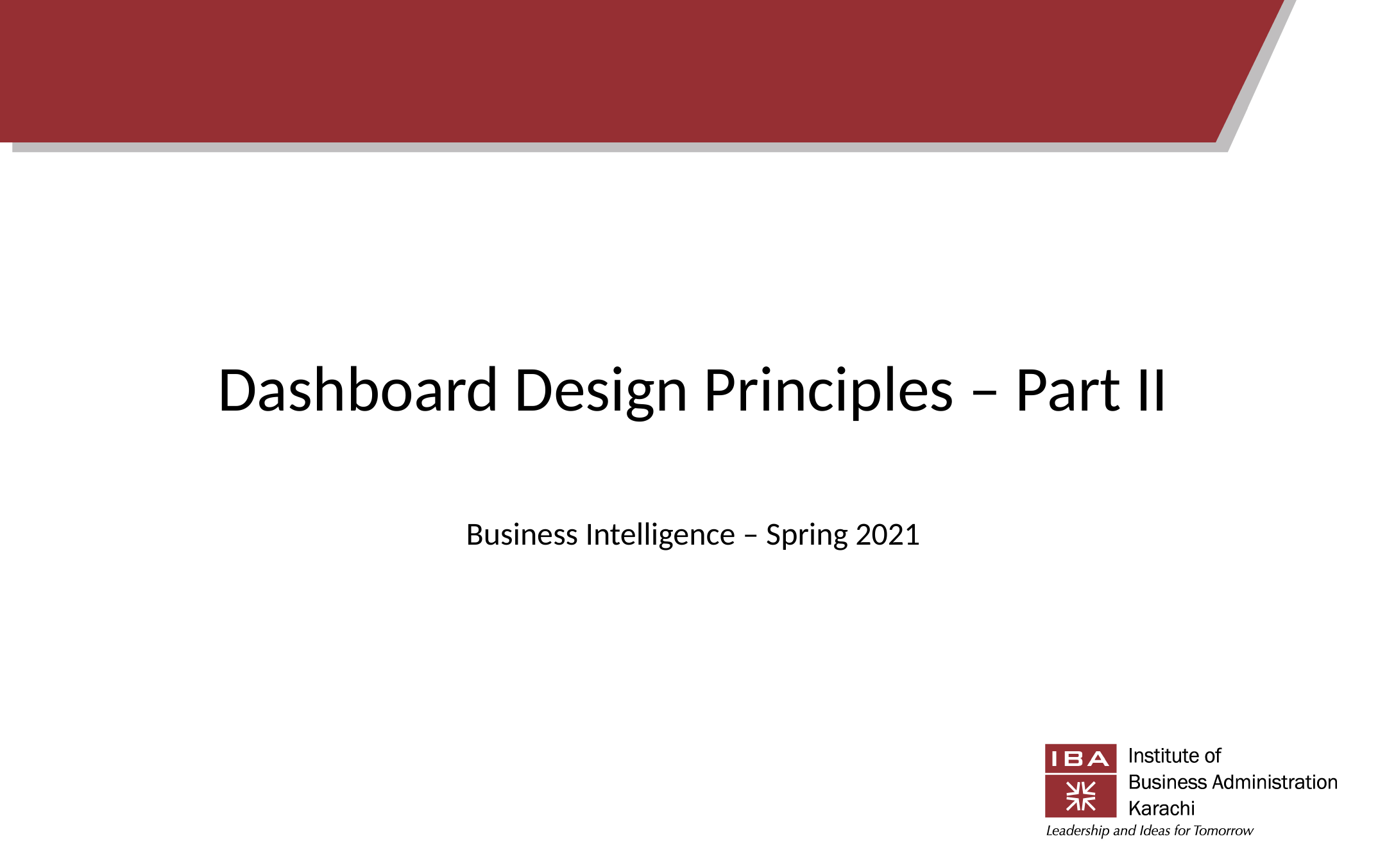

# Guidelines
Dashboard Design Principles – Part II

Business Intelligence – Spring 2021